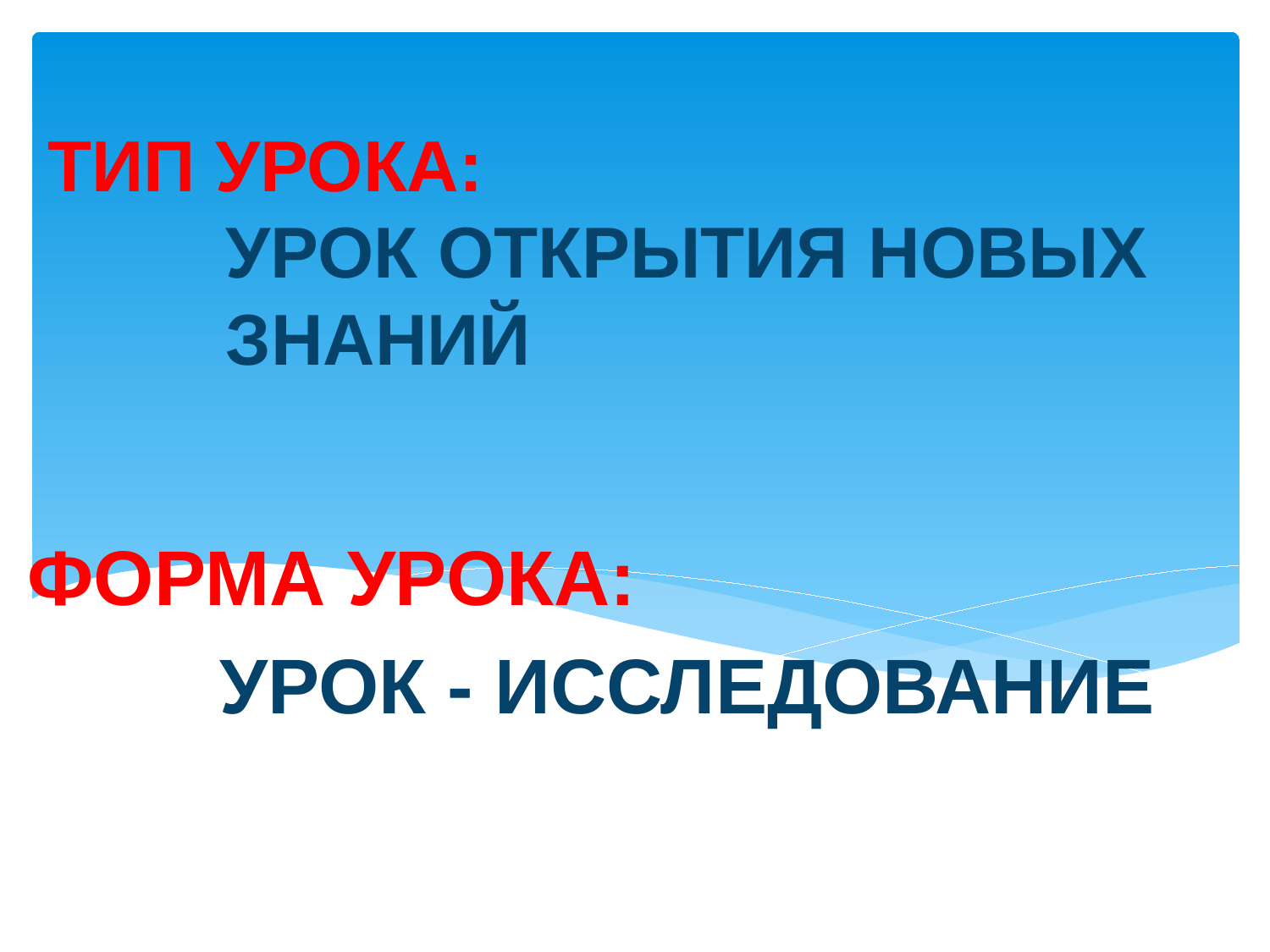

# ТИП УРОКА: УРОК ОТКРЫТИЯ НОВЫХ 	   ЗНАНИЙ
ФОРМА УРОКА:
	   УРОК - ИССЛЕДОВАНИЕ